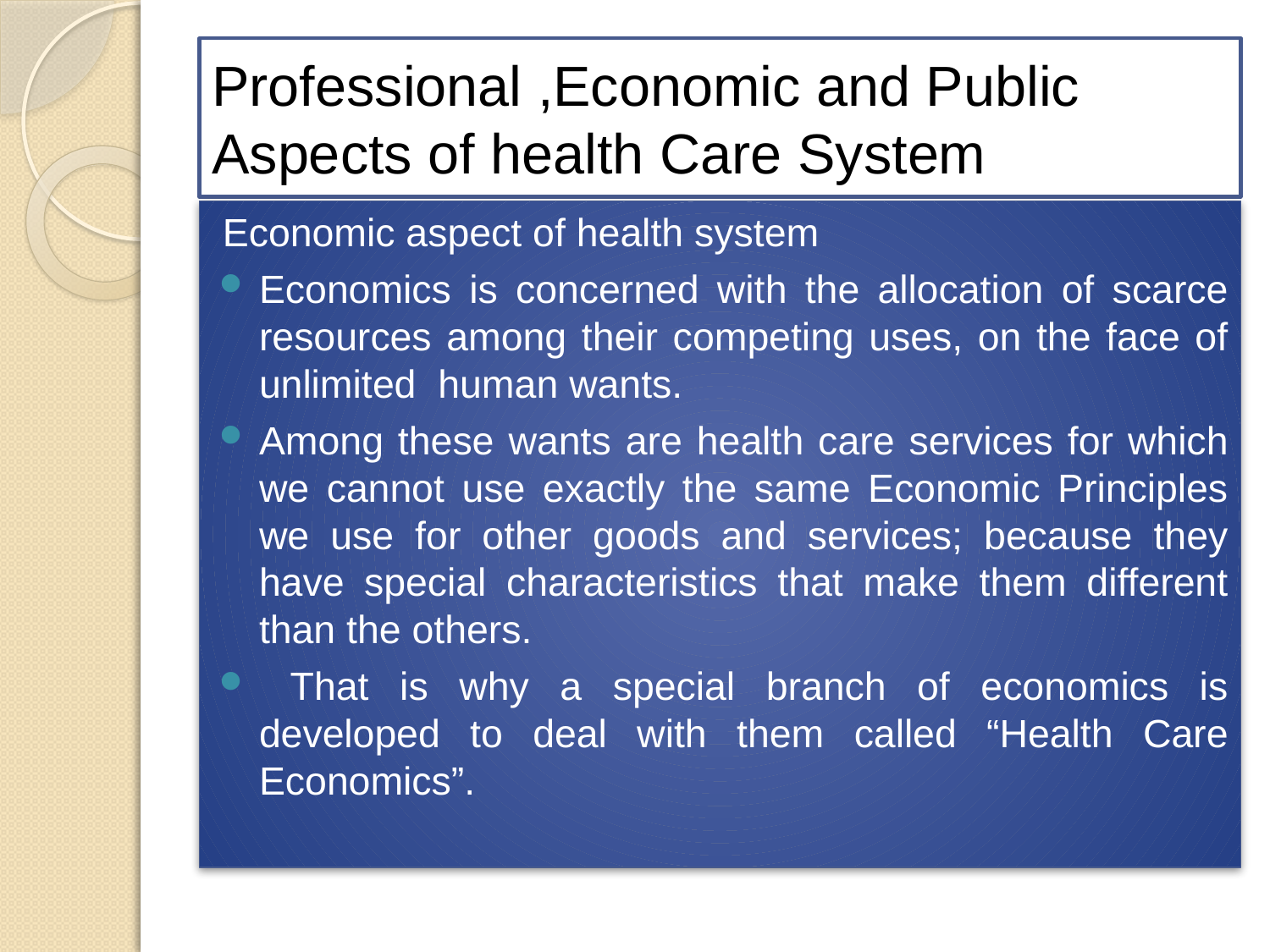

# Professional ,Economic and Public Aspects of health Care System
Economic aspect of health system
Economics is concerned with the allocation of scarce resources among their competing uses, on the face of unlimited  human wants.
Among these wants are health care services for which we cannot use exactly the same Economic Principles we use for other goods and services; because they have special characteristics that make them different than the others.
 That is why a special branch of economics is developed to deal with them called “Health Care Economics”.